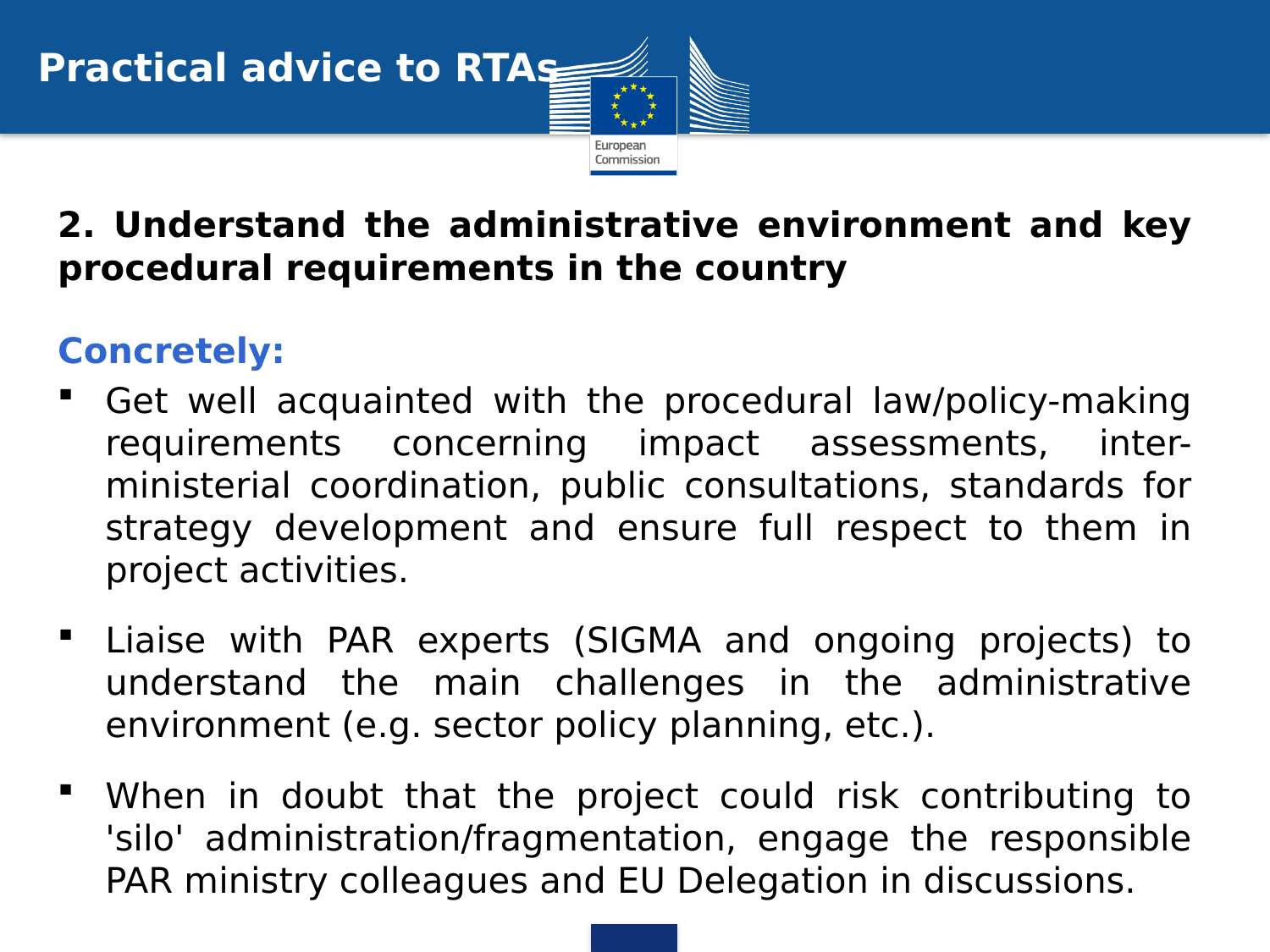

# Practical advice to RTAs
2. Understand the administrative environment and key procedural requirements in the country

Concretely:
Get well acquainted with the procedural law/policy-making requirements concerning impact assessments, inter-ministerial coordination, public consultations, standards for strategy development and ensure full respect to them in project activities.
Liaise with PAR experts (SIGMA and ongoing projects) to understand the main challenges in the administrative environment (e.g. sector policy planning, etc.).
When in doubt that the project could risk contributing to 'silo' administration/fragmentation, engage the responsible PAR ministry colleagues and EU Delegation in discussions.